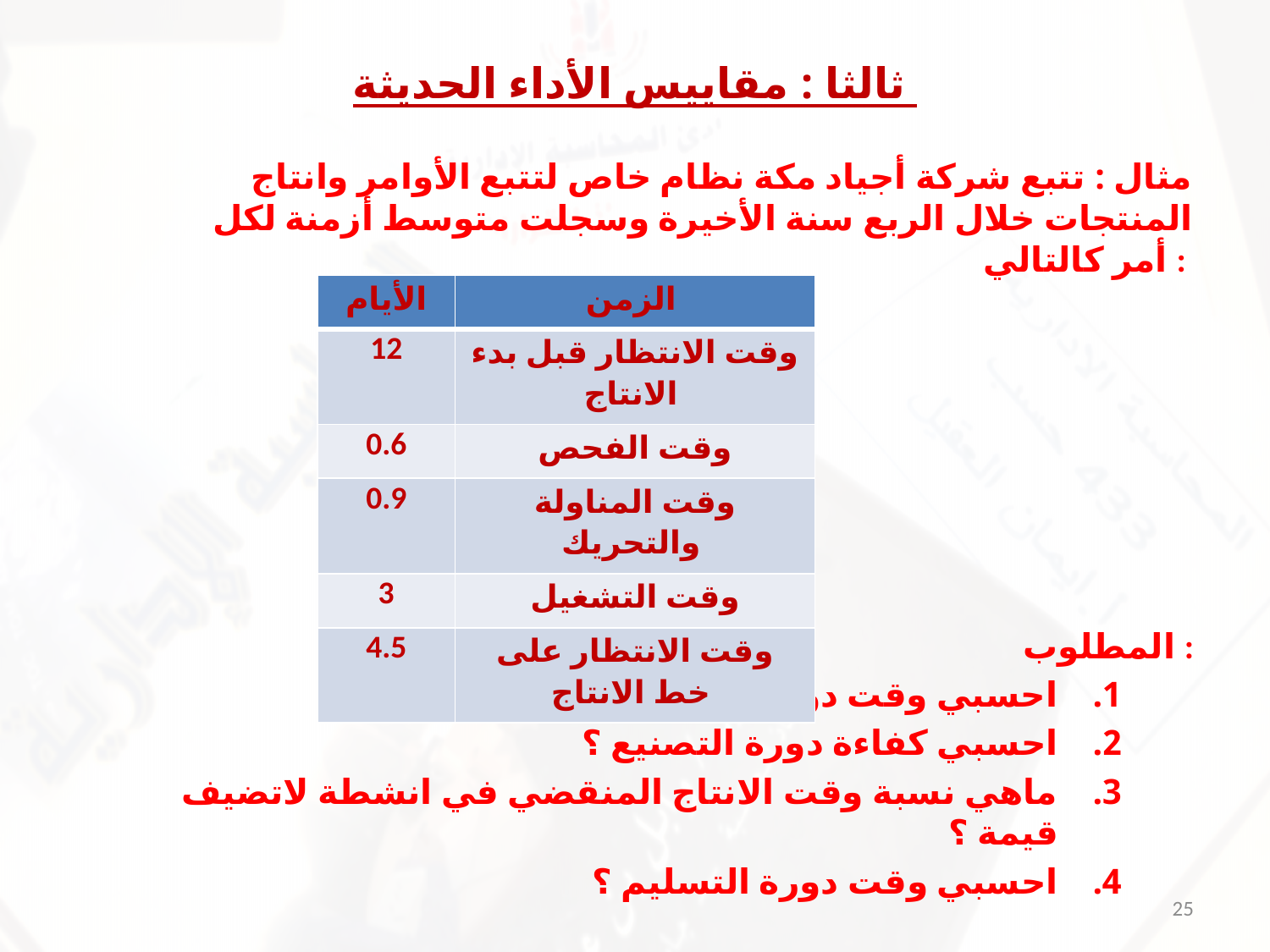

# ثالثا : مقاييس الأداء الحديثة
مثال : تتبع شركة أجياد مكة نظام خاص لتتبع الأوامر وانتاج المنتجات خلال الربع سنة الأخيرة وسجلت متوسط أزمنة لكل أمر كالتالي :

المطلوب :
احسبي وقت دورة المخرجات ( التصنيع ) ؟
احسبي كفاءة دورة التصنيع ؟
ماهي نسبة وقت الانتاج المنقضي في انشطة لاتضيف قيمة ؟
احسبي وقت دورة التسليم ؟
| الأيام | الزمن |
| --- | --- |
| 12 | وقت الانتظار قبل بدء الانتاج |
| 0.6 | وقت الفحص |
| 0.9 | وقت المناولة والتحريك |
| 3 | وقت التشغيل |
| 4.5 | وقت الانتظار على خط الانتاج |
25